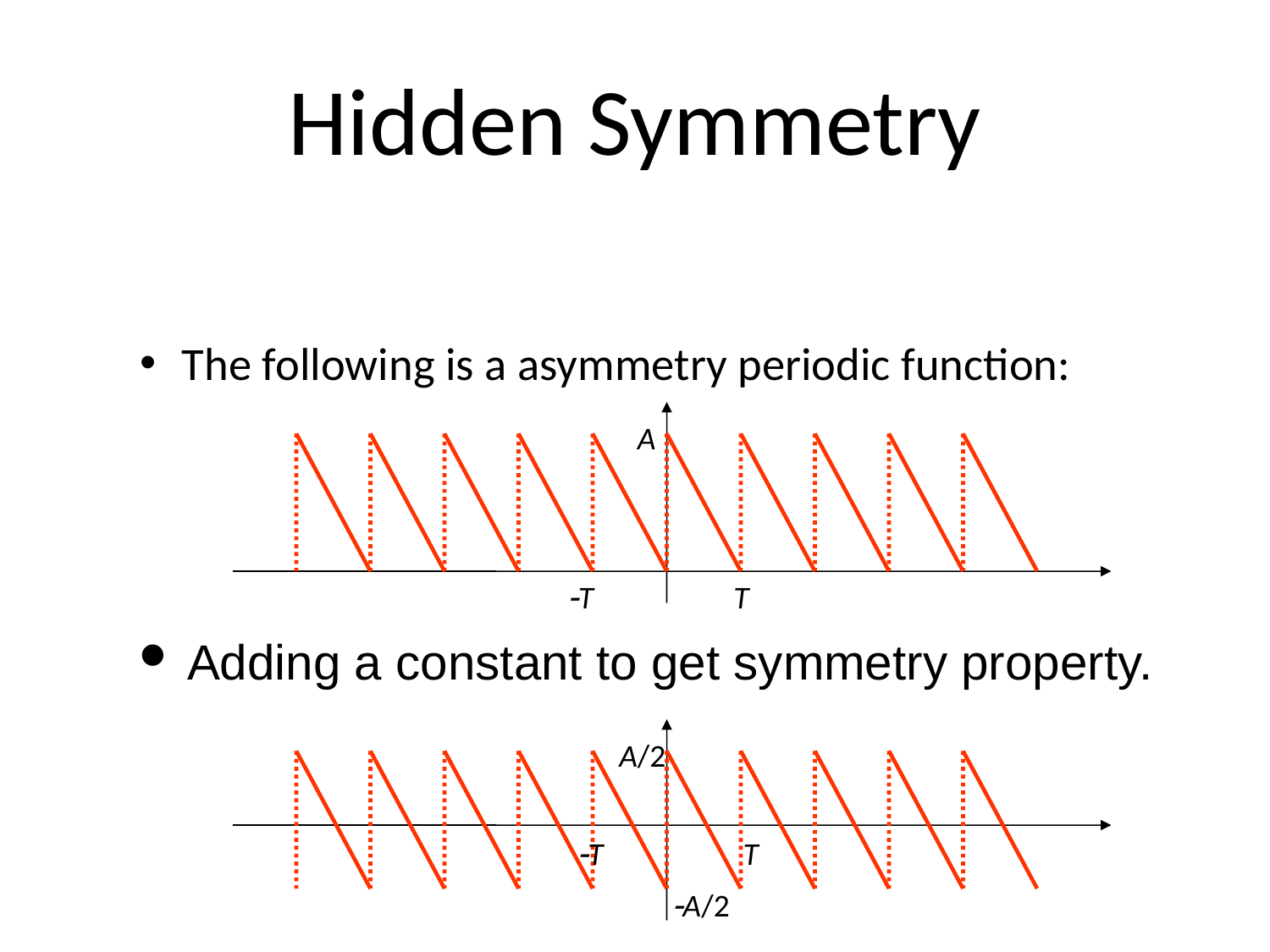

# Hidden Symmetry
The following is a asymmetry periodic function:

A

−T
T
Adding a constant to get symmetry property.

A/2

−T
T
−A/2